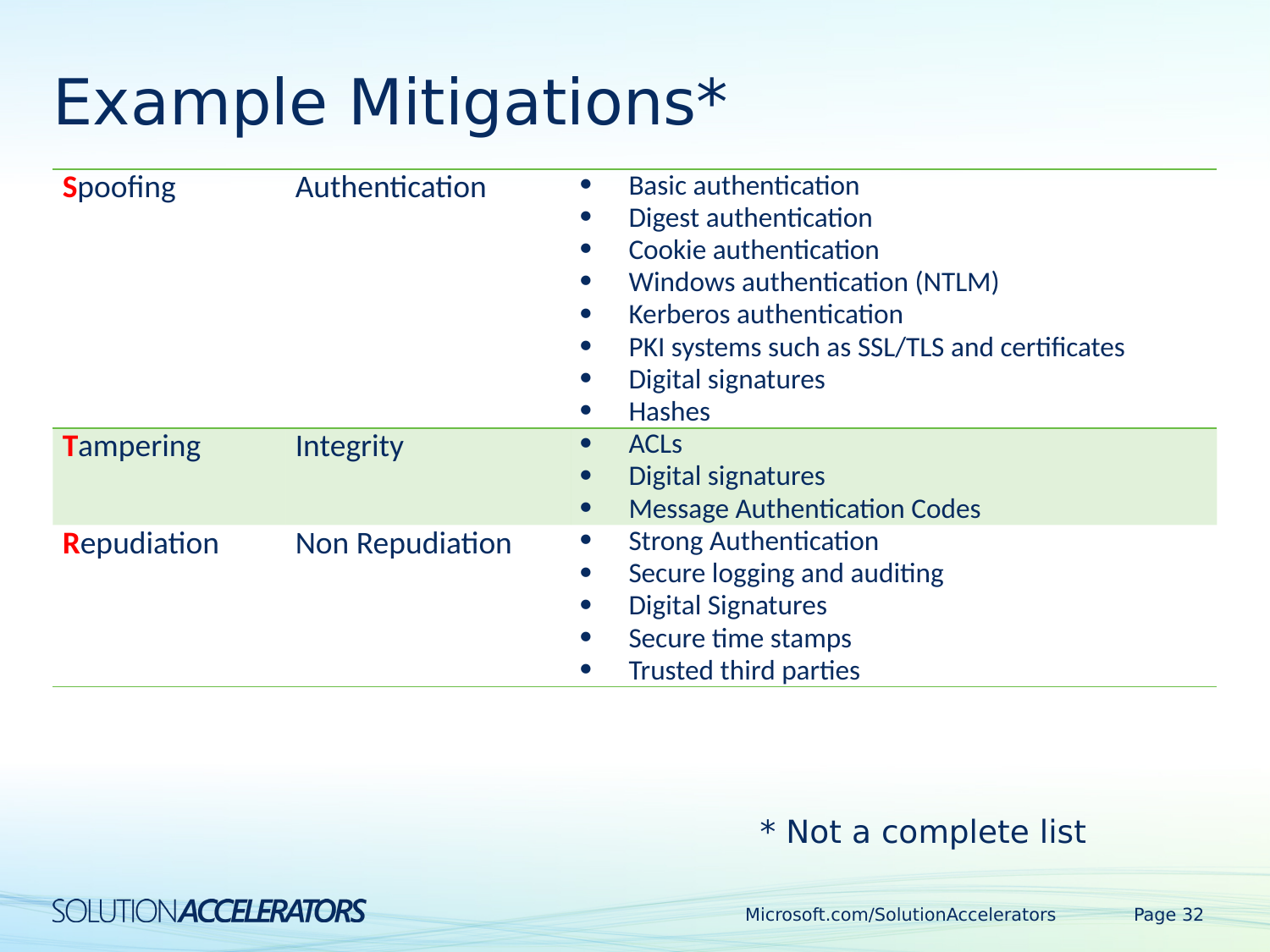

# Example Mitigations*
| Spoofing | Authentication | Basic authentication Digest authentication Cookie authentication Windows authentication (NTLM) Kerberos authentication PKI systems such as SSL/TLS and certificates Digital signatures Hashes |
| --- | --- | --- |
| Tampering | Integrity | ACLs Digital signatures Message Authentication Codes |
| Repudiation | Non Repudiation | Strong Authentication Secure logging and auditing Digital Signatures Secure time stamps Trusted third parties |
* Not a complete list
Microsoft.com/SolutionAccelerators
Page 32